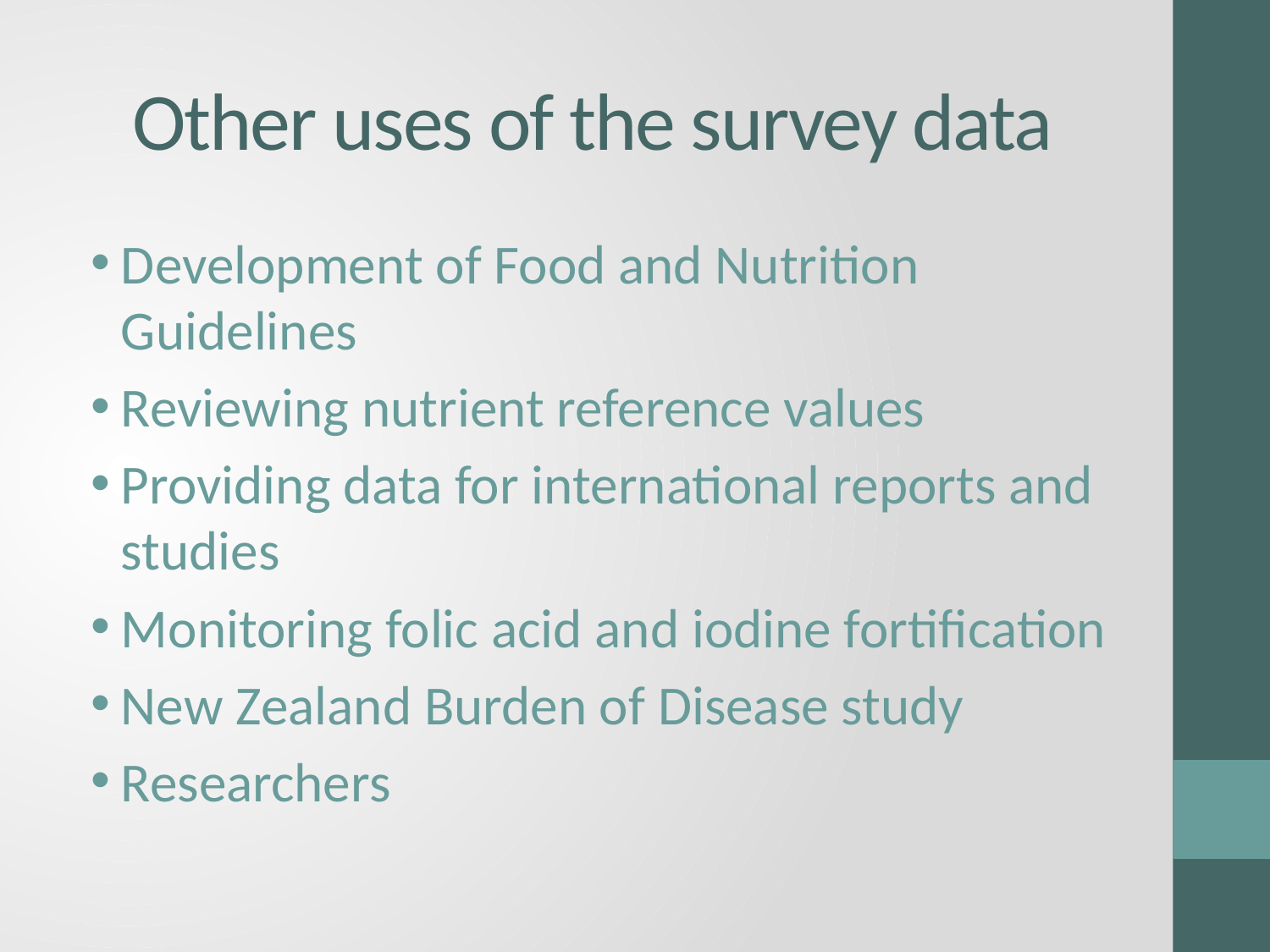

# Other uses of the survey data
Development of Food and Nutrition Guidelines
Reviewing nutrient reference values
Providing data for international reports and studies
Monitoring folic acid and iodine fortification
New Zealand Burden of Disease study
Researchers